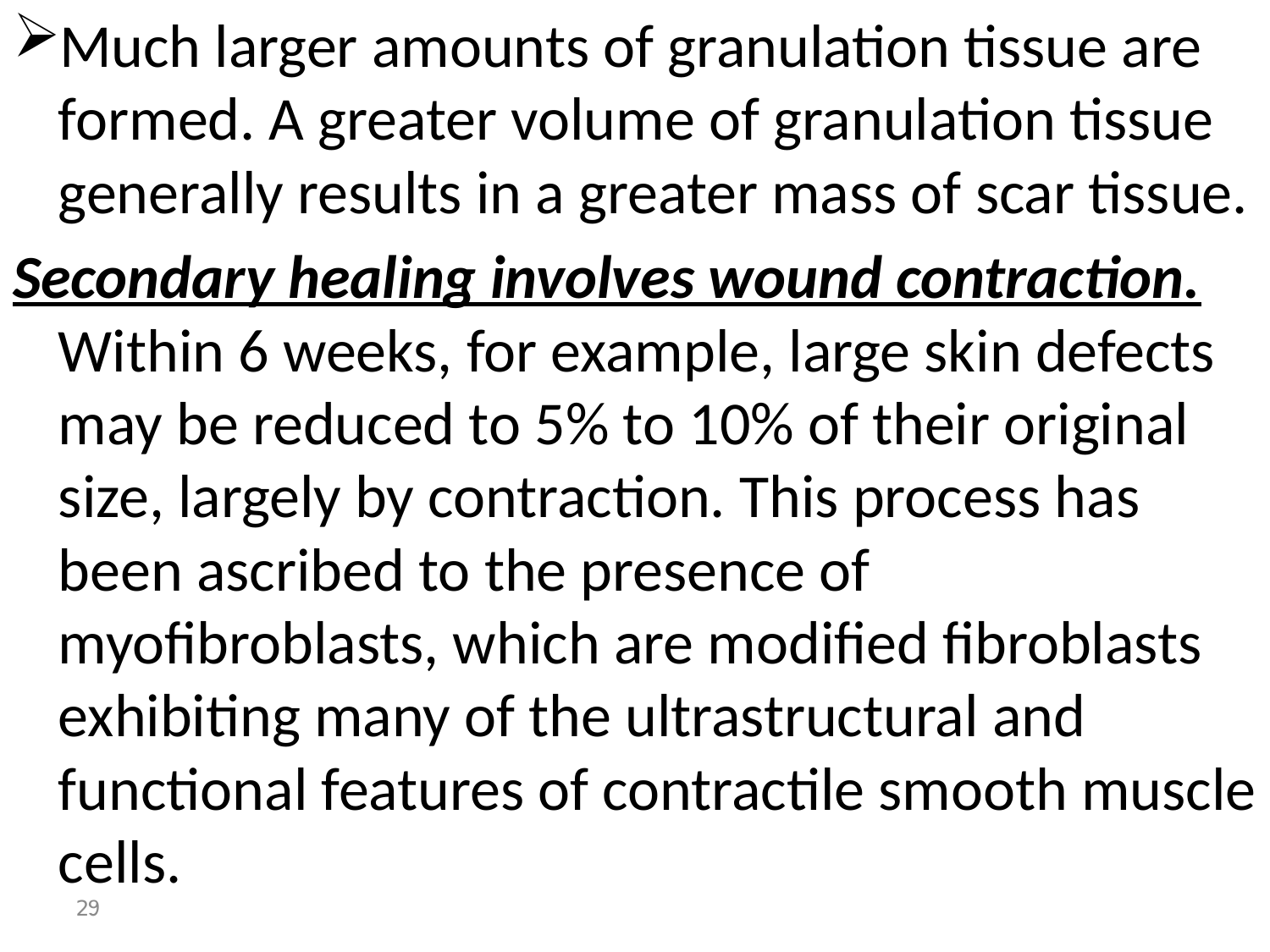

Much larger amounts of granulation tissue are formed. A greater volume of granulation tissue generally results in a greater mass of scar tissue.
Secondary healing involves wound contraction. Within 6 weeks, for example, large skin defects may be reduced to 5% to 10% of their original size, largely by contraction. This process has been ascribed to the presence of myofibroblasts, which are modified fibroblasts exhibiting many of the ultrastructural and functional features of contractile smooth muscle cells.

29